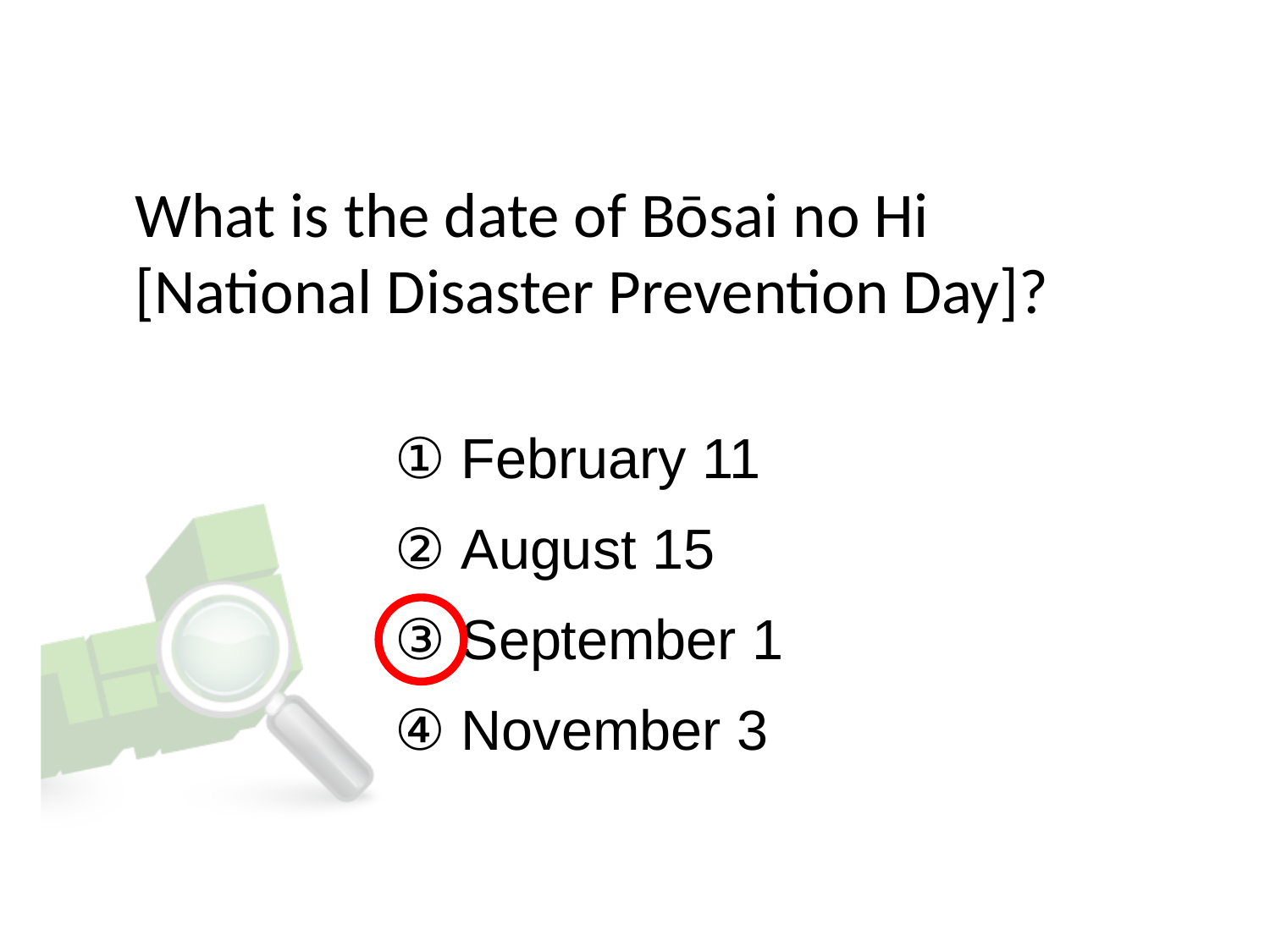

# What is the date of Bōsai no Hi [National Disaster Prevention Day]?
① February 11
② August 15
③ September 1
④ November 3